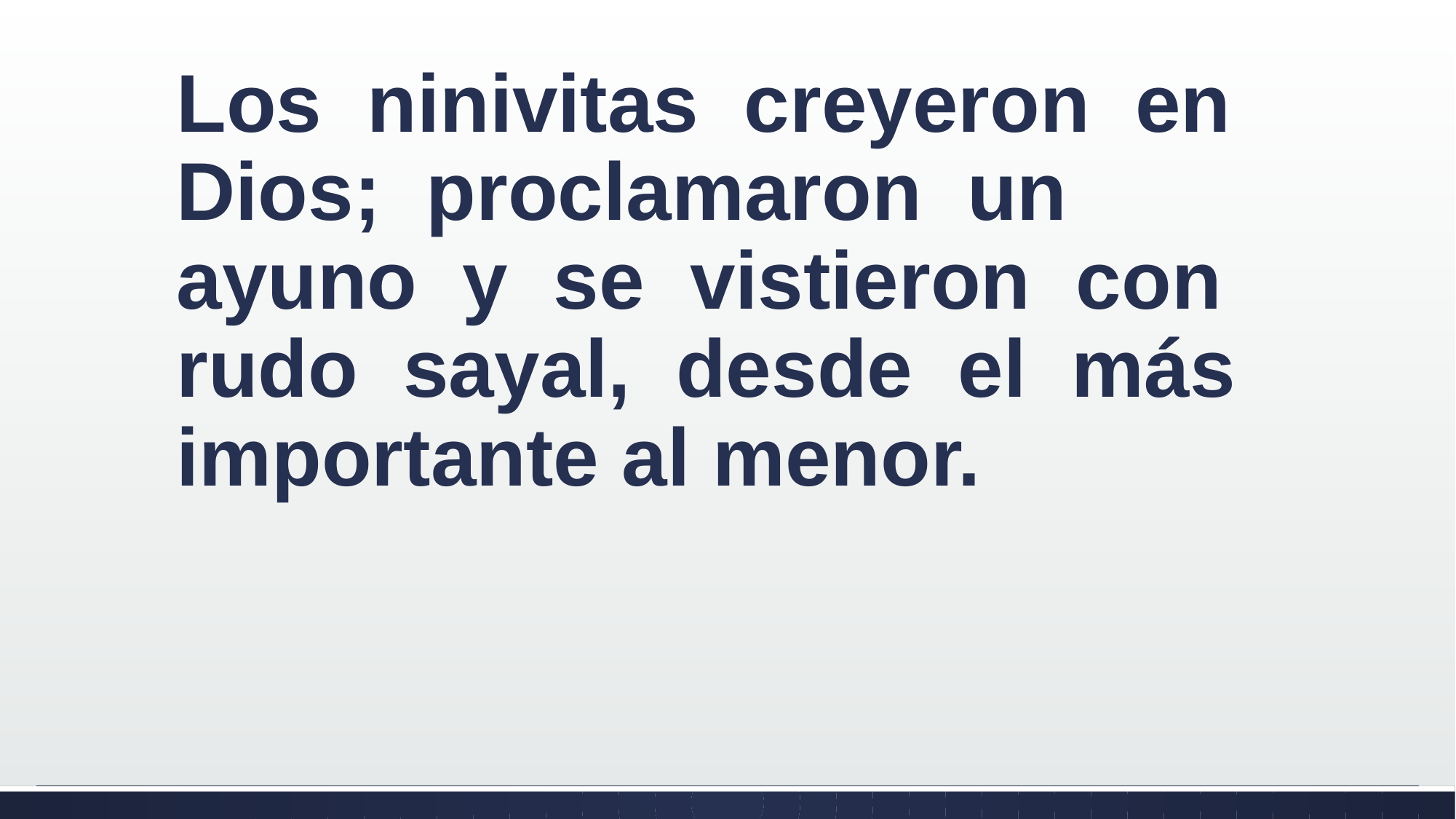

#
Los  ninivitas  creyeron  en  Dios;  proclamaron  un  ayuno  y  se  vistieron  con  rudo  sayal,  desde  el  más importante al menor.